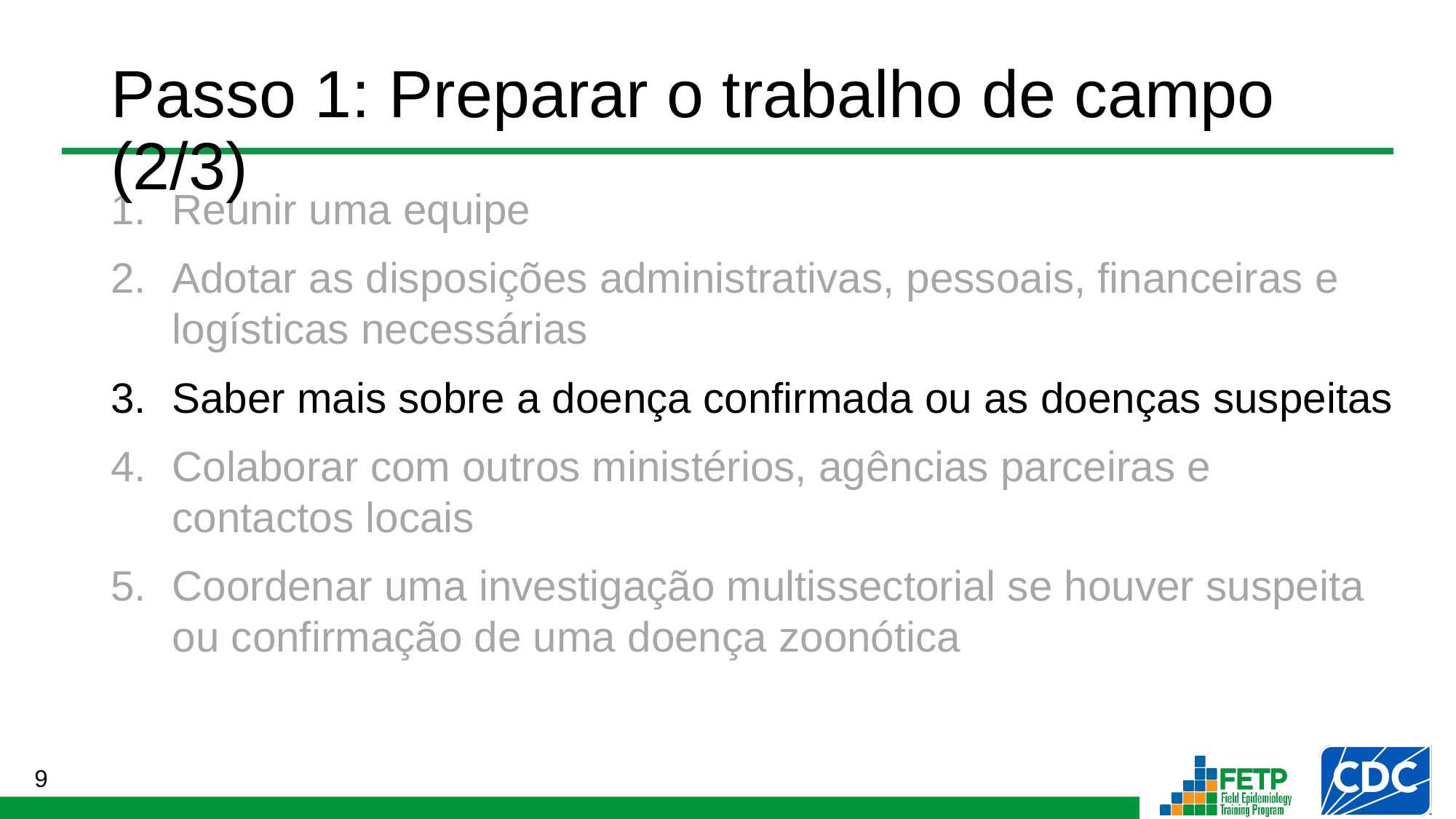

# Passo 1: Preparar o trabalho de campo (2/3)
Reunir uma equipe
Adotar as disposições administrativas, pessoais, financeiras e logísticas necessárias
Saber mais sobre a doença confirmada ou as doenças suspeitas
Colaborar com outros ministérios, agências parceiras e
contactos locais
Coordenar uma investigação multissectorial se houver suspeita ou confirmação de uma doença zoonótica